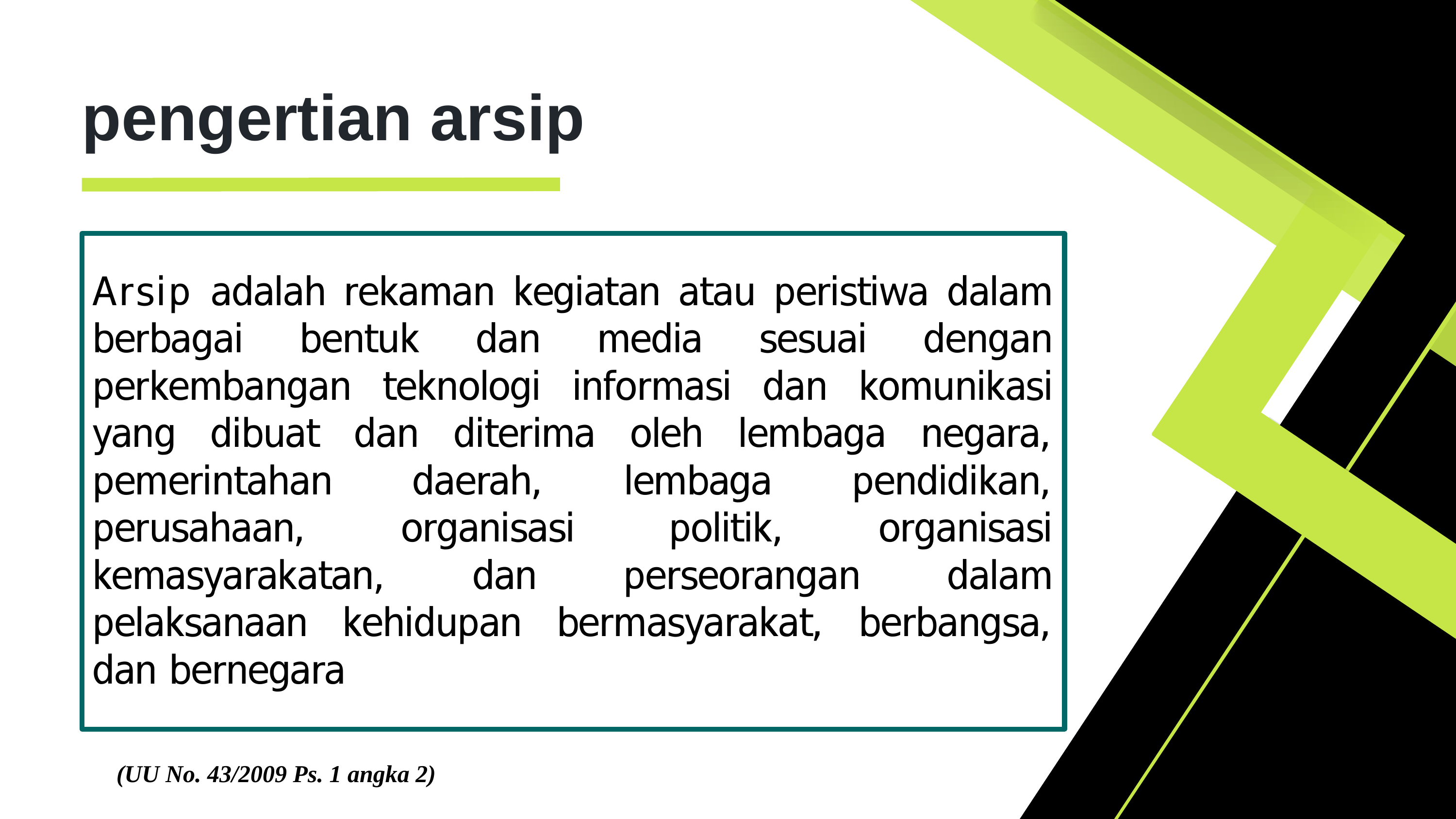

pengertian arsip

Arsip adalah rekaman kegiatan atau peristiwa dalam berbagai bentuk dan media sesuai dengan perkembangan teknologi informasi dan komunikasi yang dibuat dan diterima oleh lembaga negara, pemerintahan daerah, lembaga pendidikan, perusahaan, organisasi politik, organisasi kemasyarakatan, dan perseorangan dalam pelaksanaan kehidupan bermasyarakat, berbangsa, dan bernegara

(UU No. 43/2009 Ps. 1 angka 2)